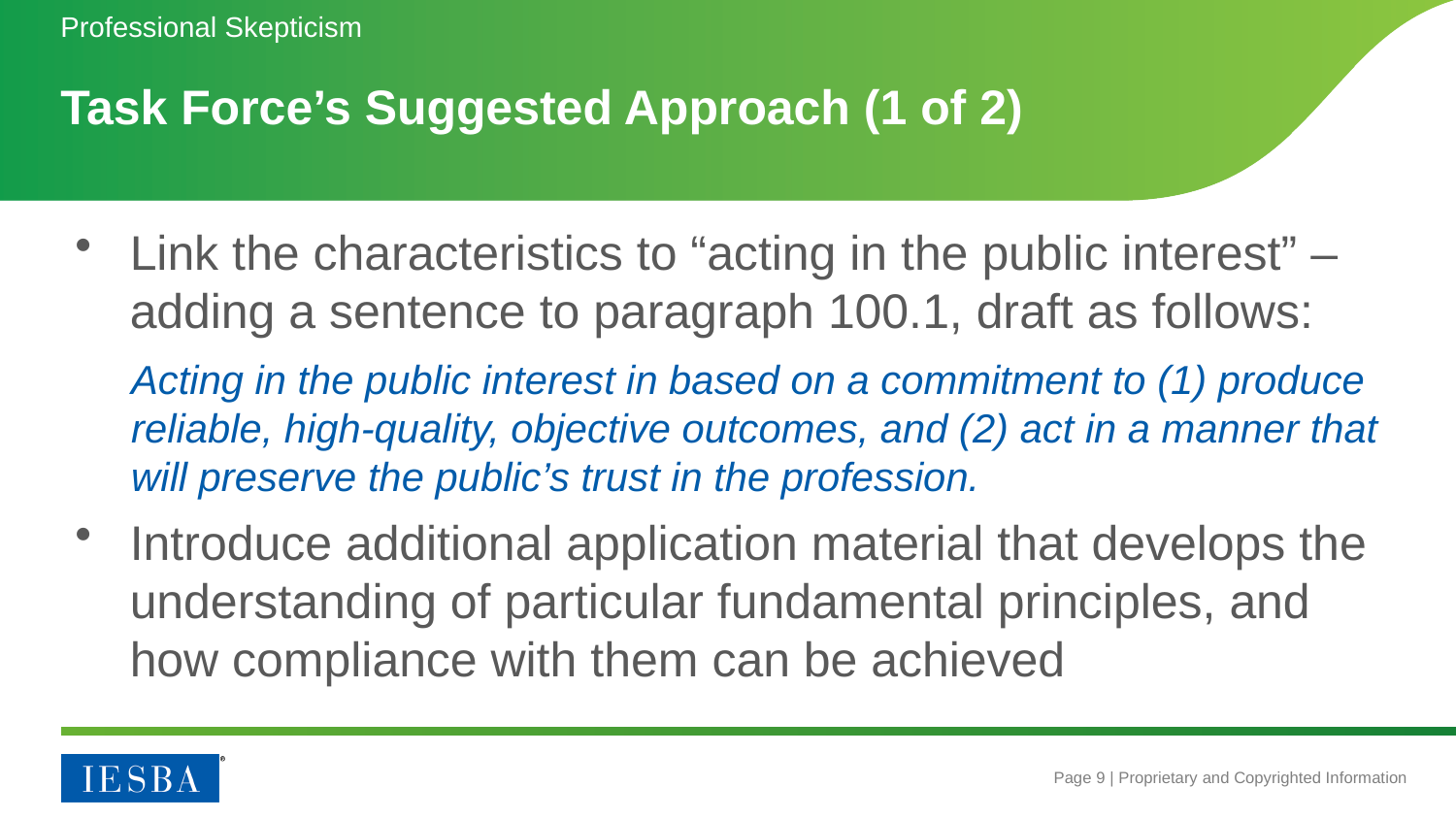

Professional Skepticism
# Task Force’s Suggested Approach (1 of 2)
Link the characteristics to “acting in the public interest” – adding a sentence to paragraph 100.1, draft as follows:
Acting in the public interest in based on a commitment to (1) produce reliable, high-quality, objective outcomes, and (2) act in a manner that will preserve the public’s trust in the profession.
Introduce additional application material that develops the understanding of particular fundamental principles, and how compliance with them can be achieved